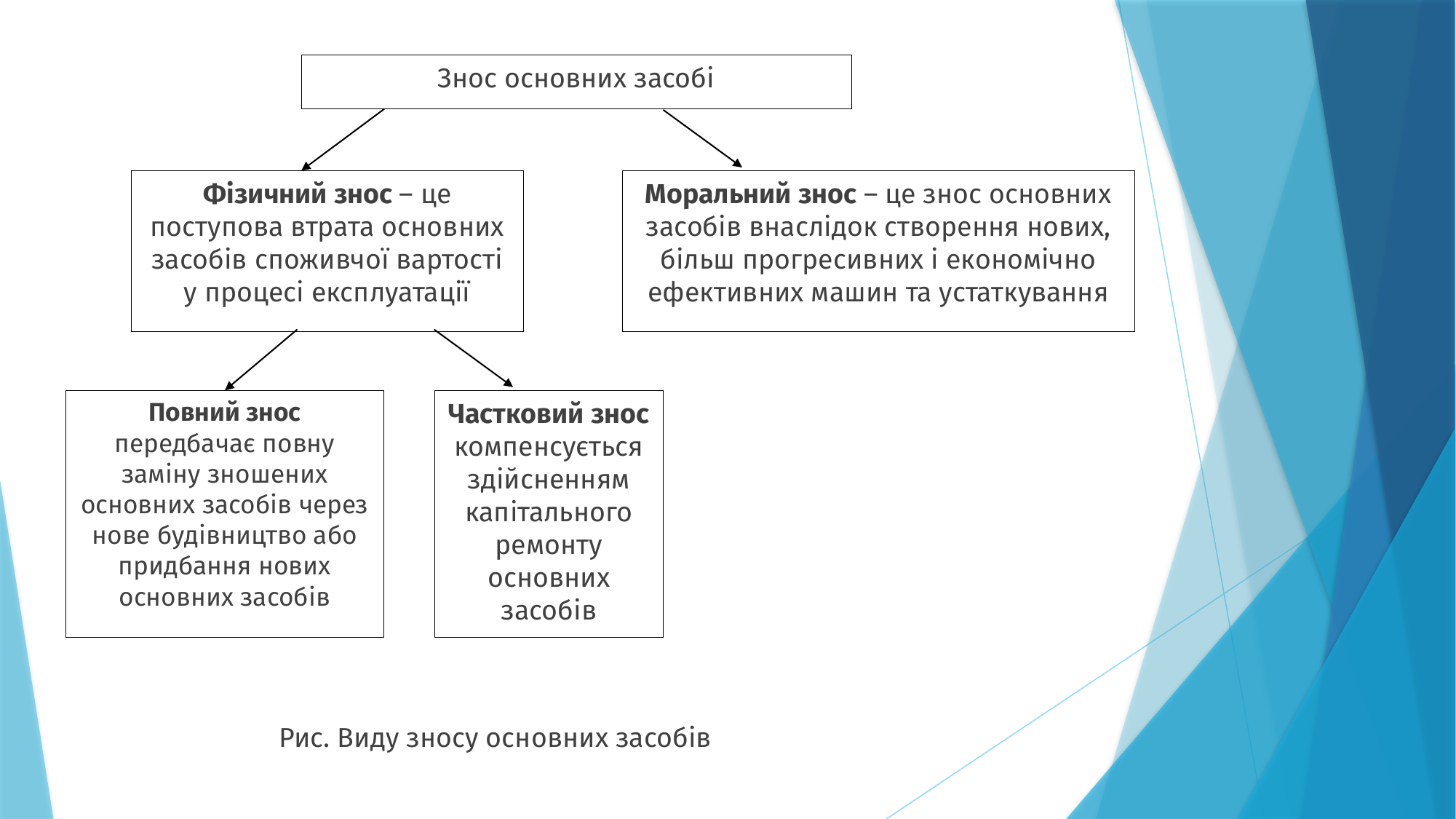

Знос основних засобі
Моральний знос – це знос основних засобів внаслідок створення нових, більш прогресивних і економічно ефективних машин та устаткування
Фізичний знос – це поступова втрата основних засобів споживчої вартості у процесі експлуатації
Повний знос передбачає повну заміну зношених основних засобів через нове будівництво або придбання нових основних засобів
Частковий знос компенсується здійсненням капітального ремонту основних засобів
Рис. Виду зносу основних засобів